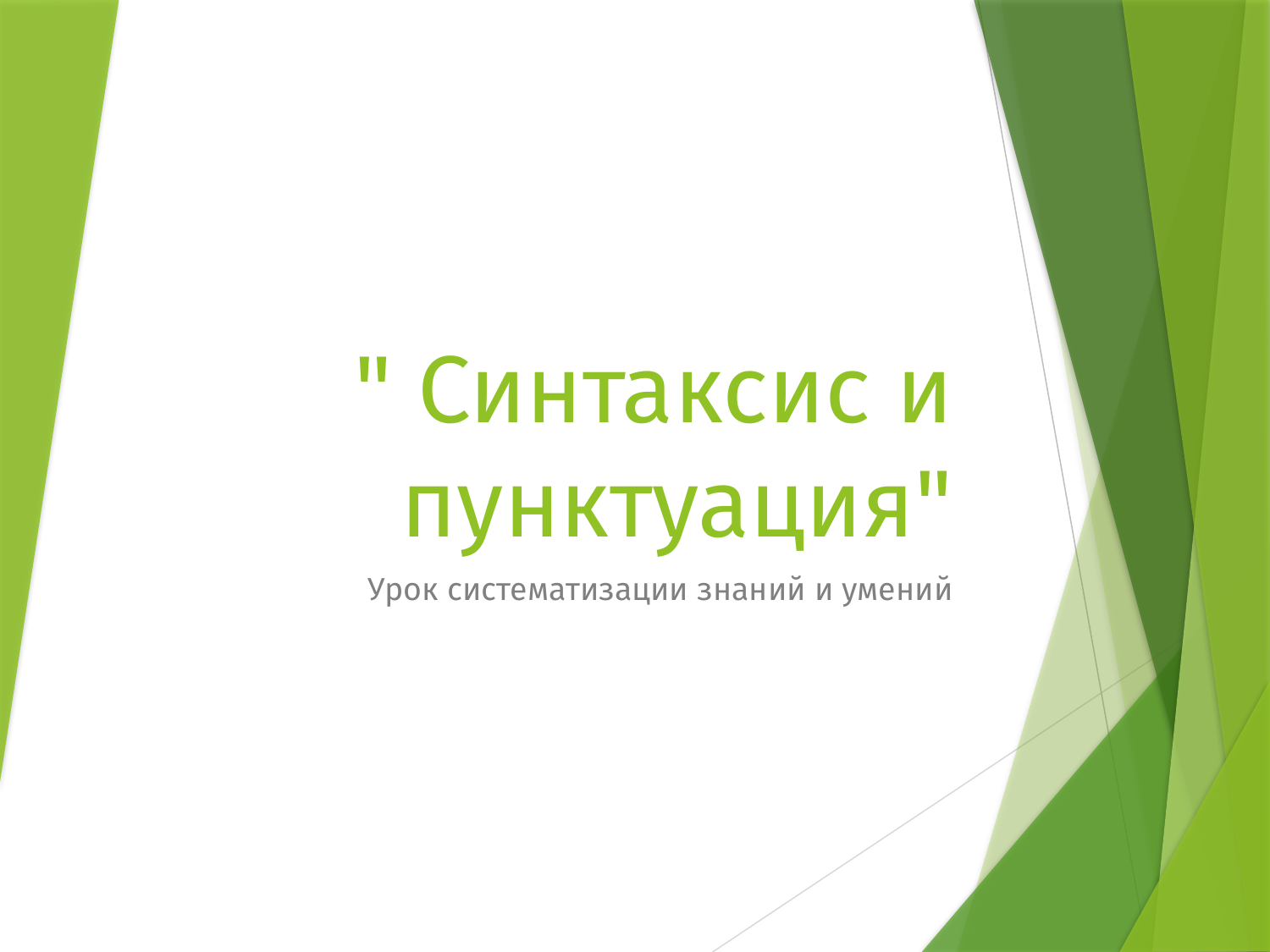

# " Синтаксис и пунктуация"
Урок систематизации знаний и умений